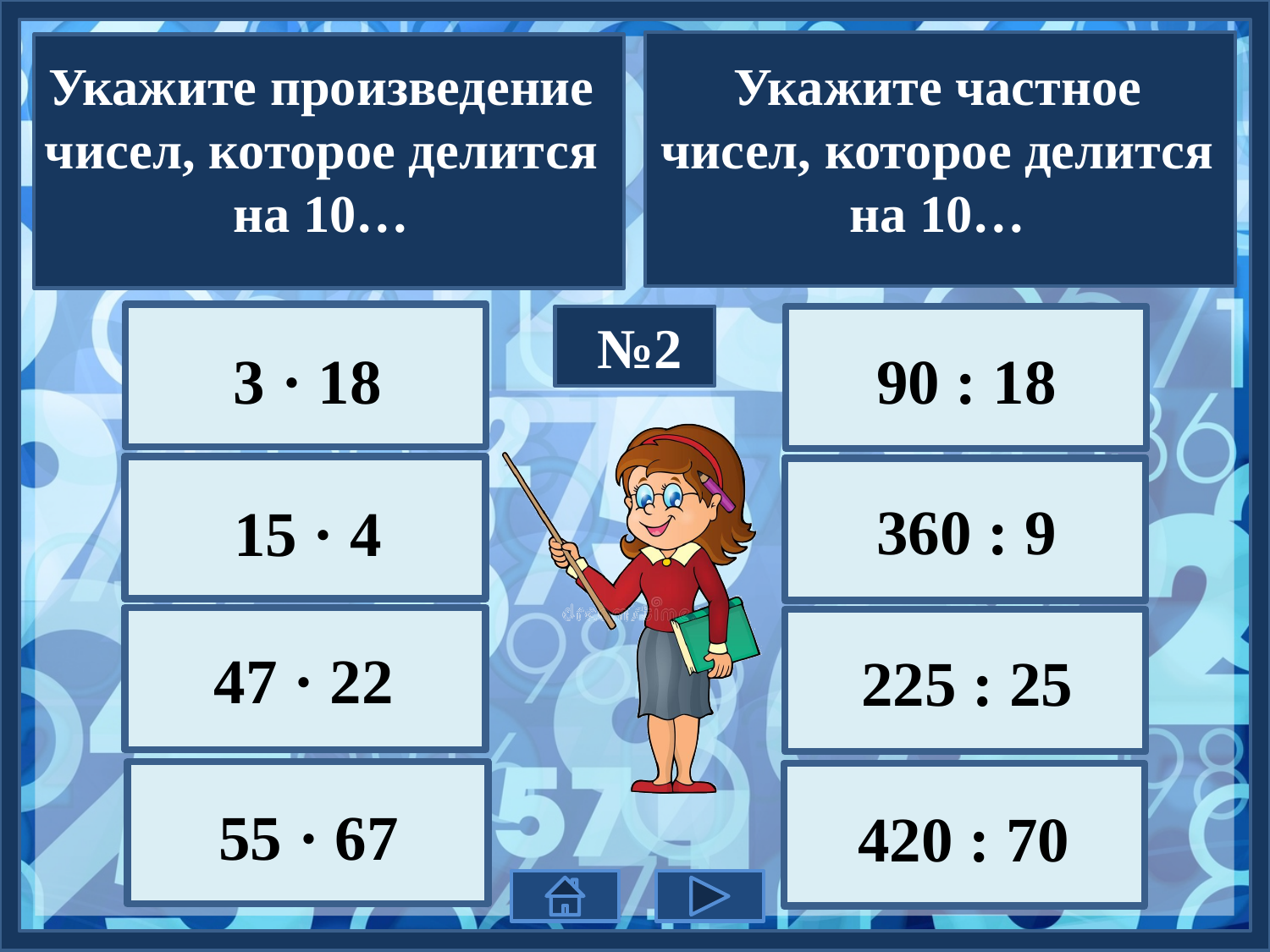

Укажите произведение чисел, которое делится на 10…
Укажите частное чисел, которое делится на 10…
№2
90 : 18
3 · 18
360 : 9
15 · 4
47 · 22
225 : 25
55 · 67
420 : 70